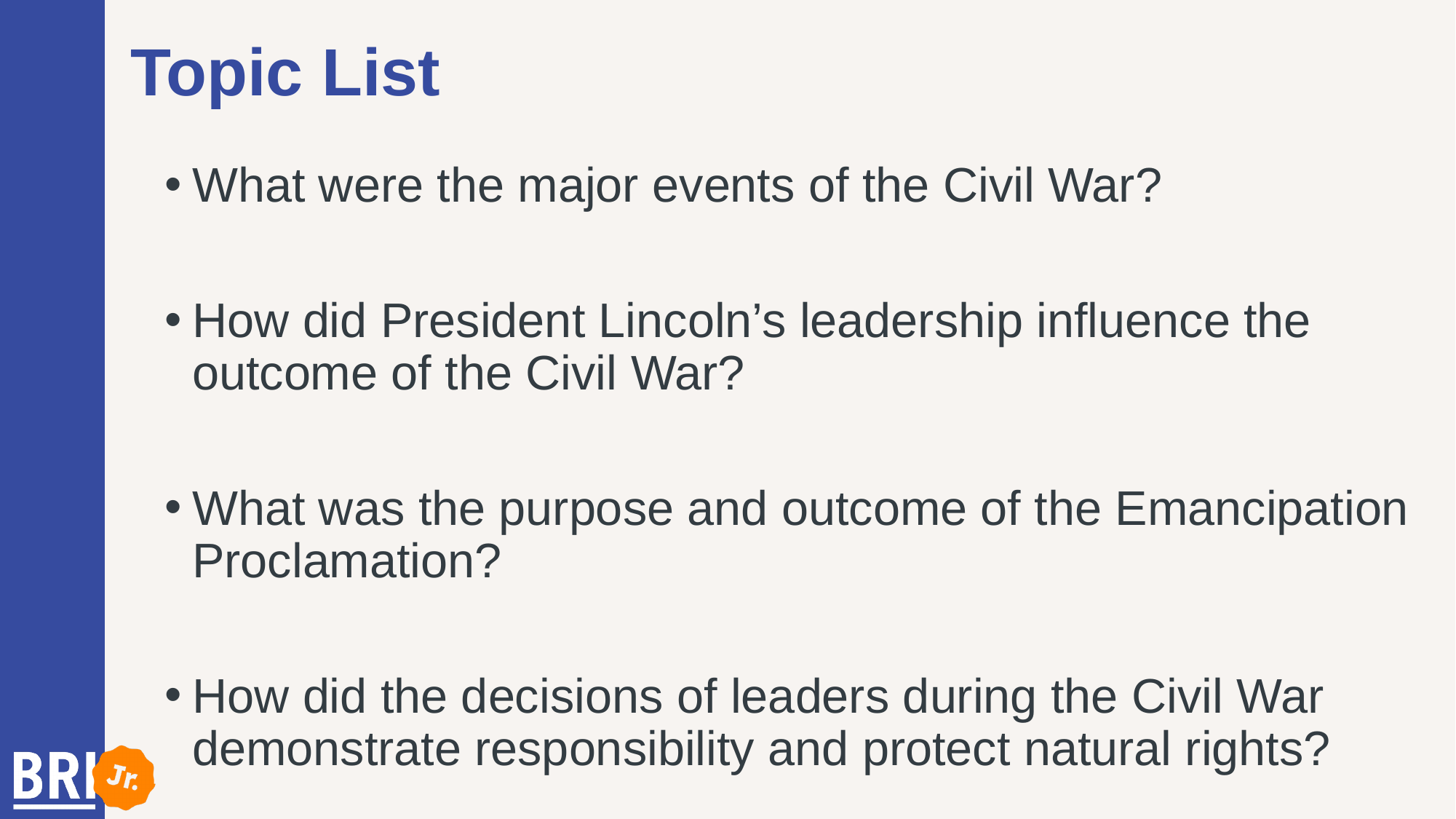

# Topic List
What were the major events of the Civil War?

How did President Lincoln’s leadership influence the outcome of the Civil War?

What was the purpose and outcome of the Emancipation Proclamation?

How did the decisions of leaders during the Civil War demonstrate responsibility and protect natural rights?